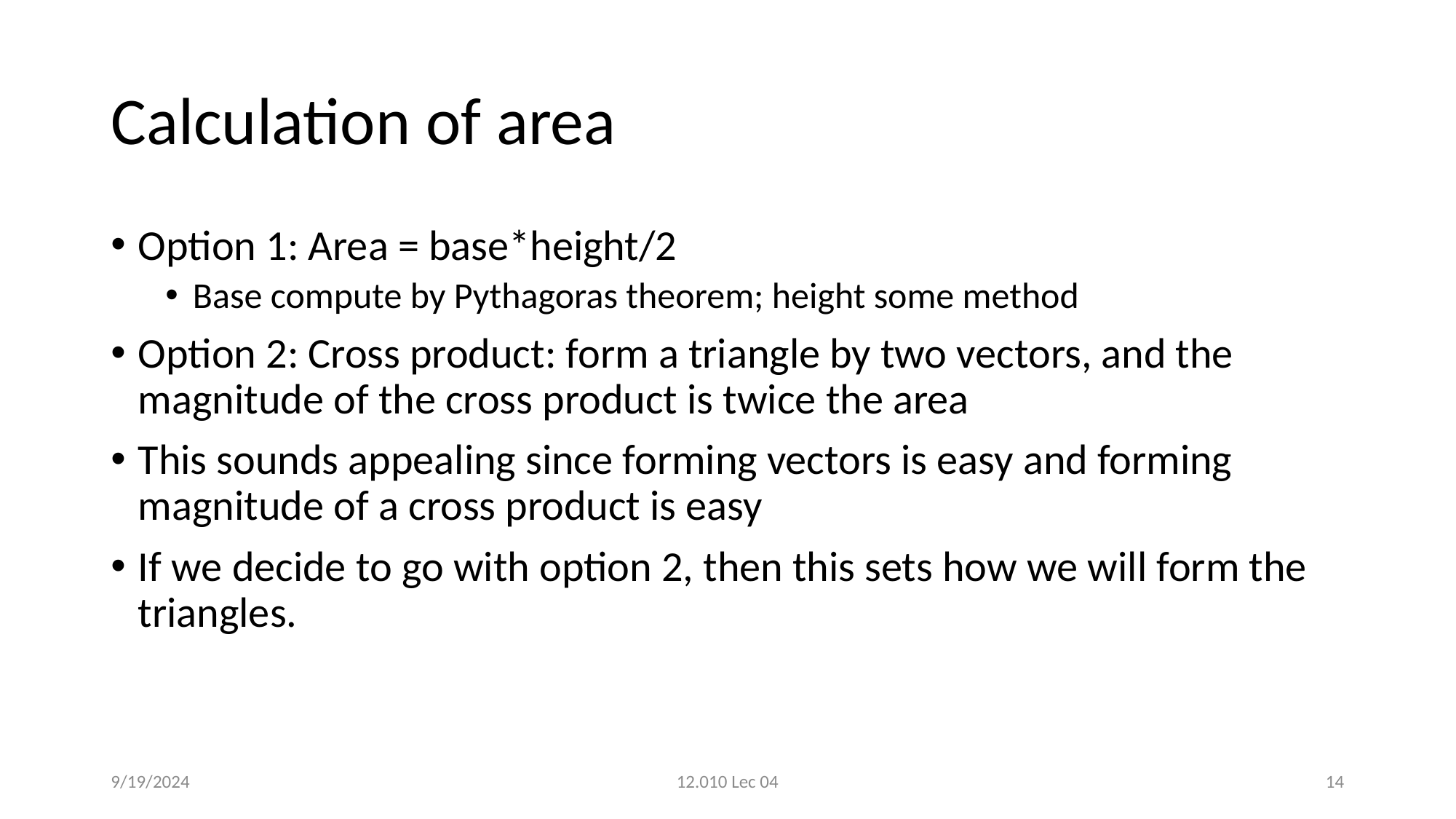

# Calculation of area
Option 1: Area = base*height/2
Base compute by Pythagoras theorem; height some method
Option 2: Cross product: form a triangle by two vectors, and the magnitude of the cross product is twice the area
This sounds appealing since forming vectors is easy and forming magnitude of a cross product is easy
If we decide to go with option 2, then this sets how we will form the triangles.
9/19/2024
12.010 Lec 04
14